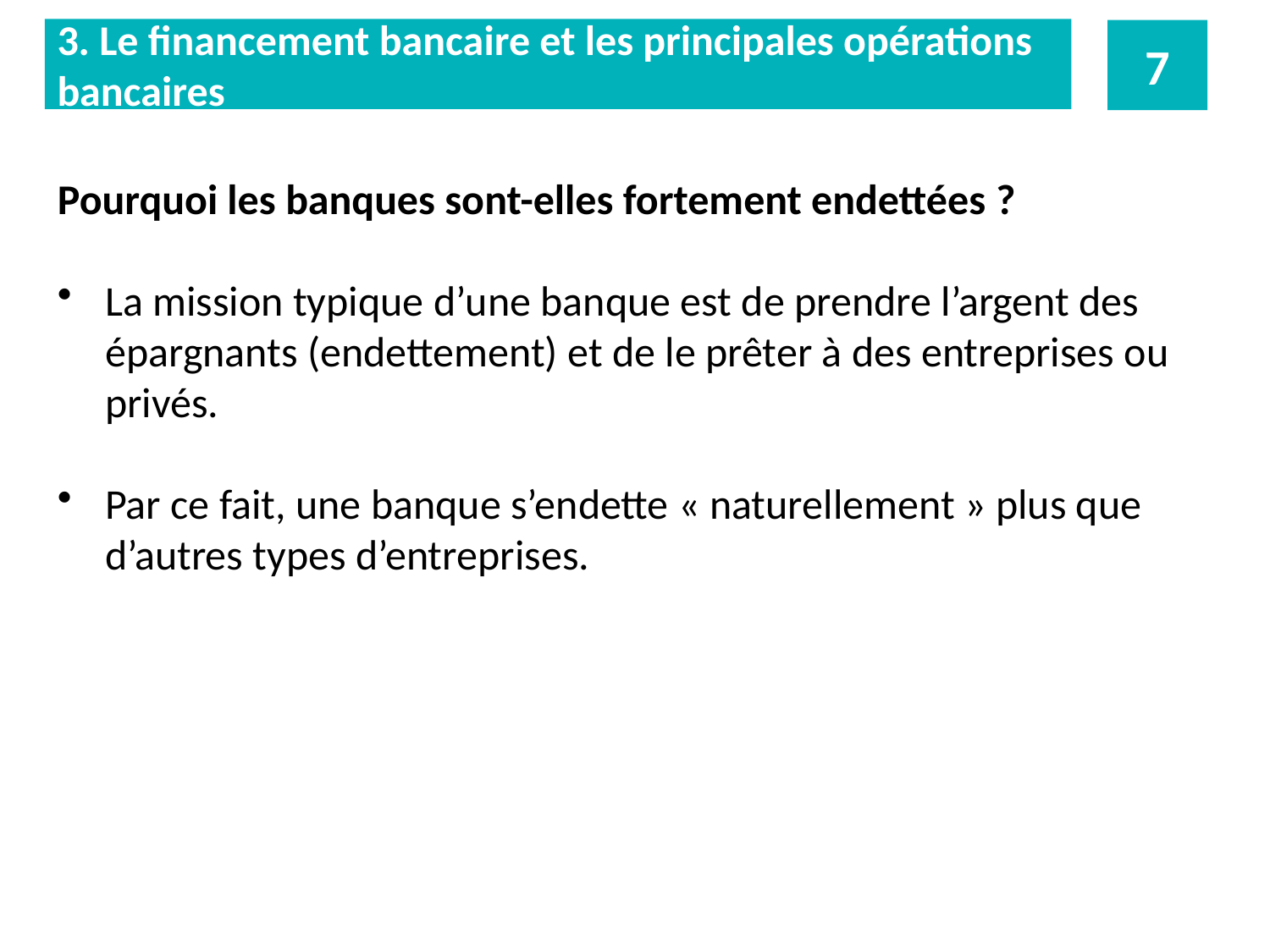

3. Le financement bancaire et les principales opérations
bancaires
7
Pourquoi les banques sont-elles fortement endettées ?

La mission typique d’une banque est de prendre l’argent des épargnants (endettement) et de le prêter à des entreprises ou privés.

Par ce fait, une banque s’endette « naturellement » plus que d’autres types d’entreprises.